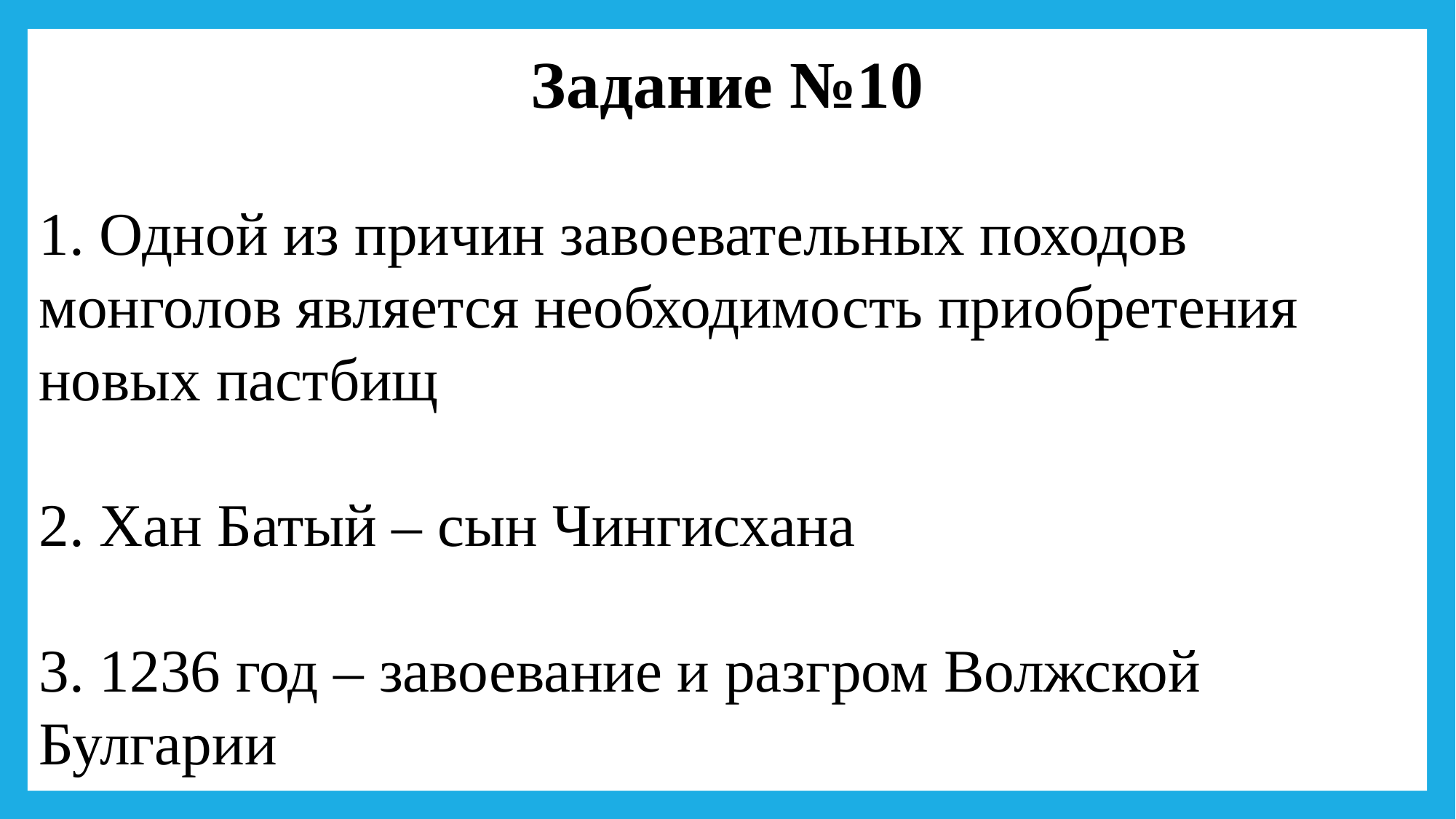

Задание №10

1. Одной из причин завоевательных походов монголов является необходимость приобретения новых пастбищ

2. Хан Батый – сын Чингисхана

3. 1236 год – завоевание и разгром Волжской Булгарии